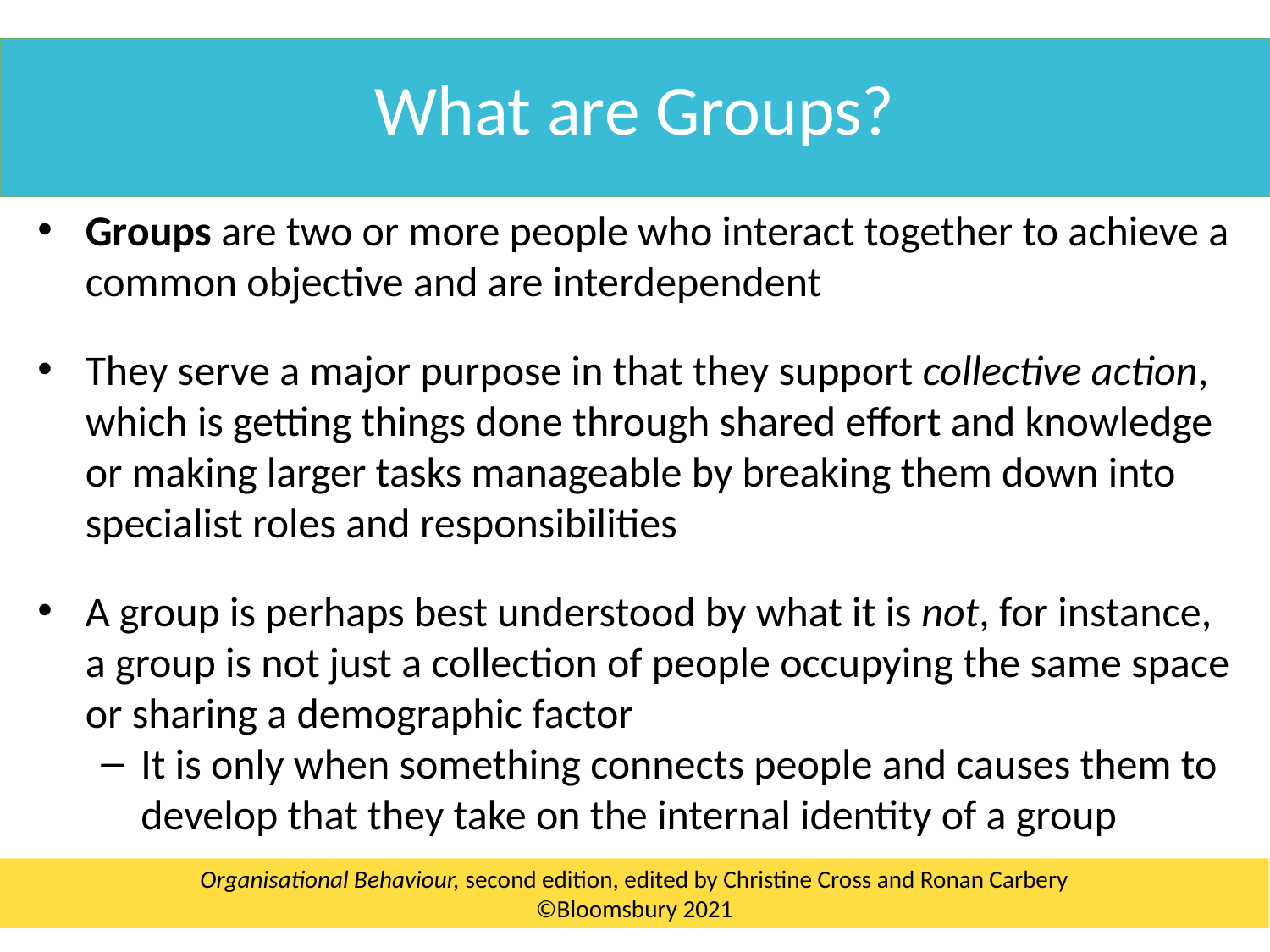

What are Groups?
Groups are two or more people who interact together to achieve a common objective and are interdependent

They serve a major purpose in that they support collective action, which is getting things done through shared effort and knowledge or making larger tasks manageable by breaking them down into specialist roles and responsibilities

A group is perhaps best understood by what it is not, for instance, a group is not just a collection of people occupying the same space or sharing a demographic factor
It is only when something connects people and causes them to develop that they take on the internal identity of a group